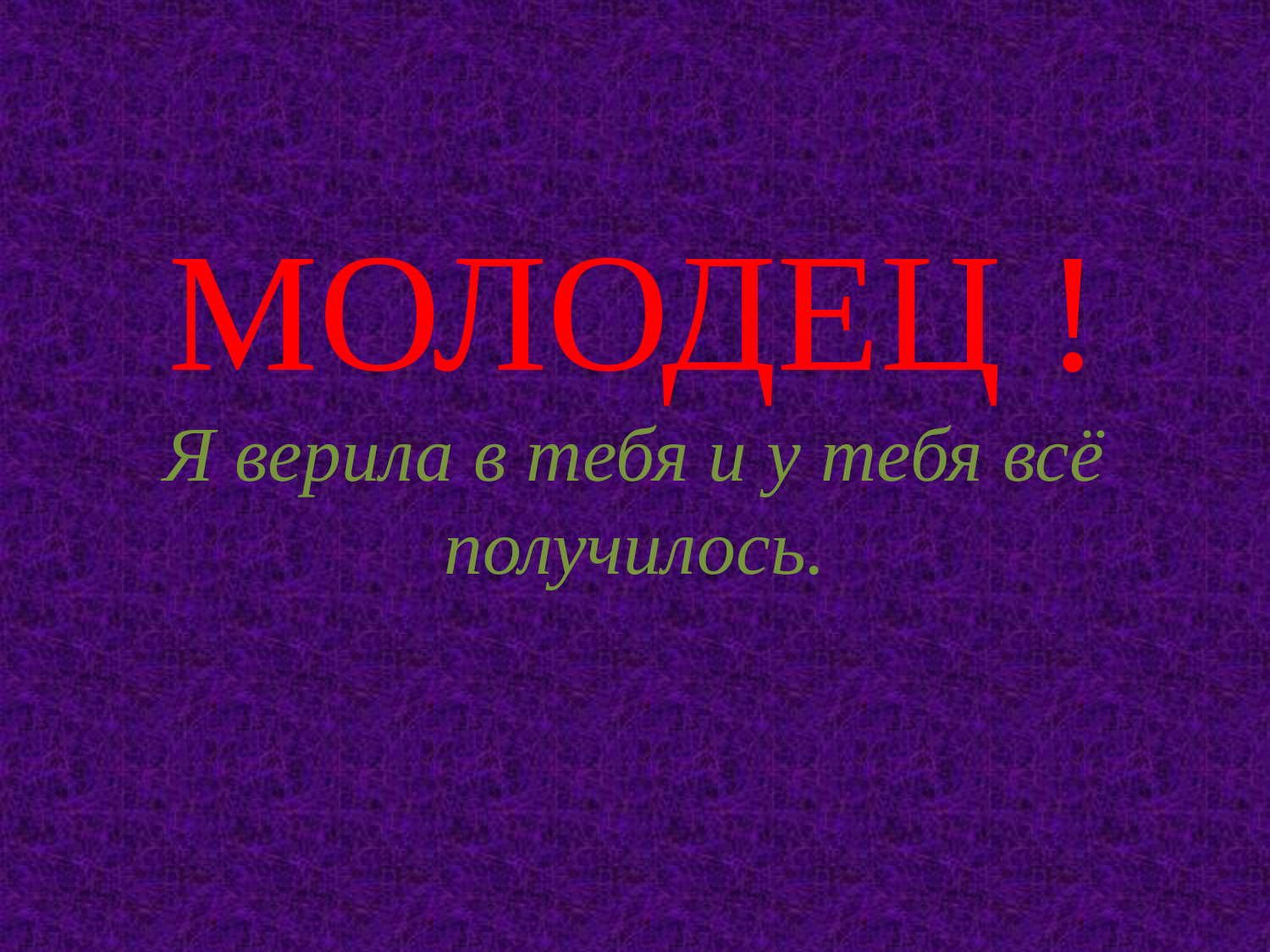

# МОЛОДЕЦ ! Я верила в тебя и у тебя всё получилось.